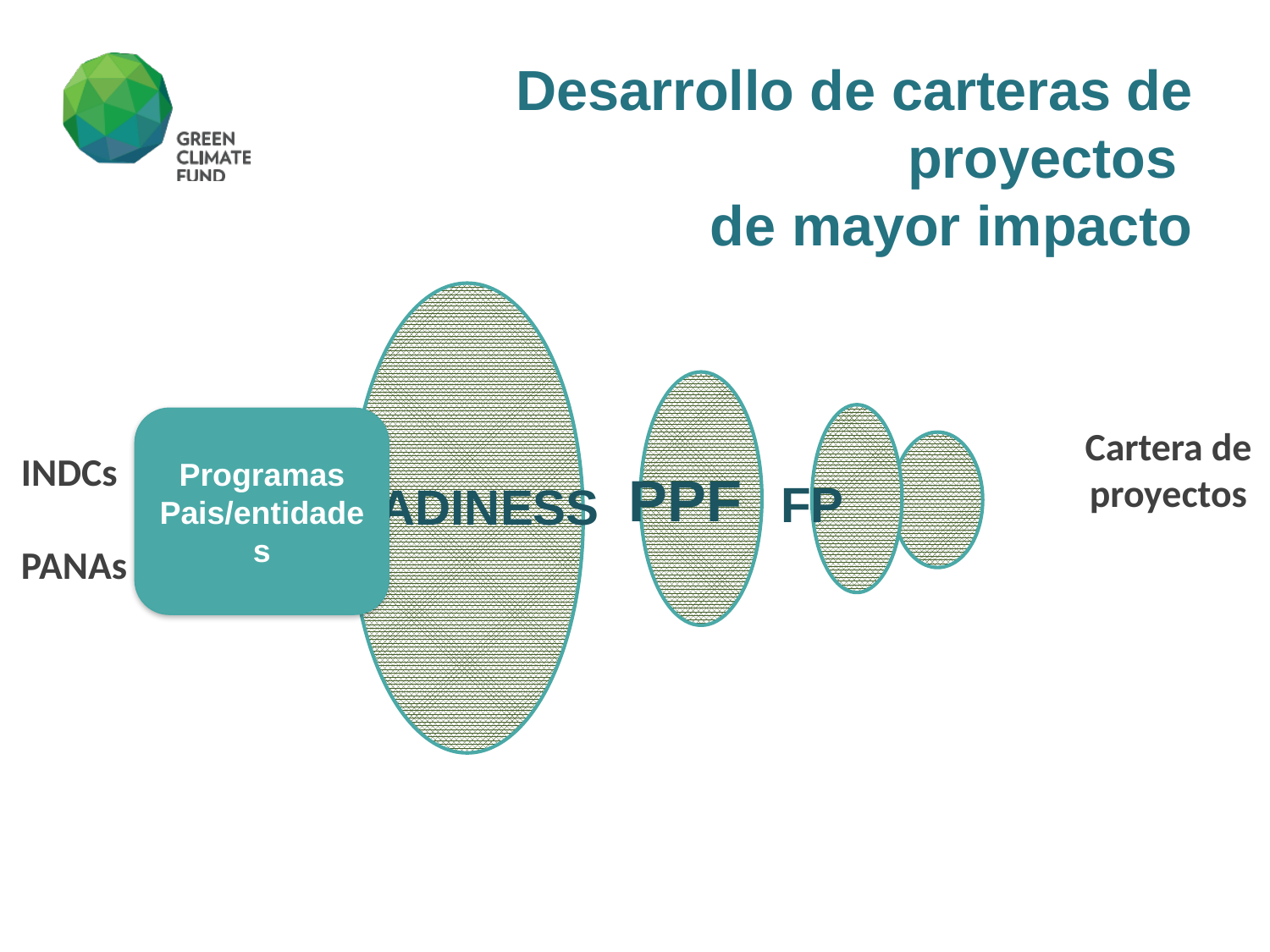

Desarrollo de carteras de proyectos
de mayor impacto

INDCs

PANAs
Programas Pais/entidades
Cartera de proyectos

PPF
FP
READINESS